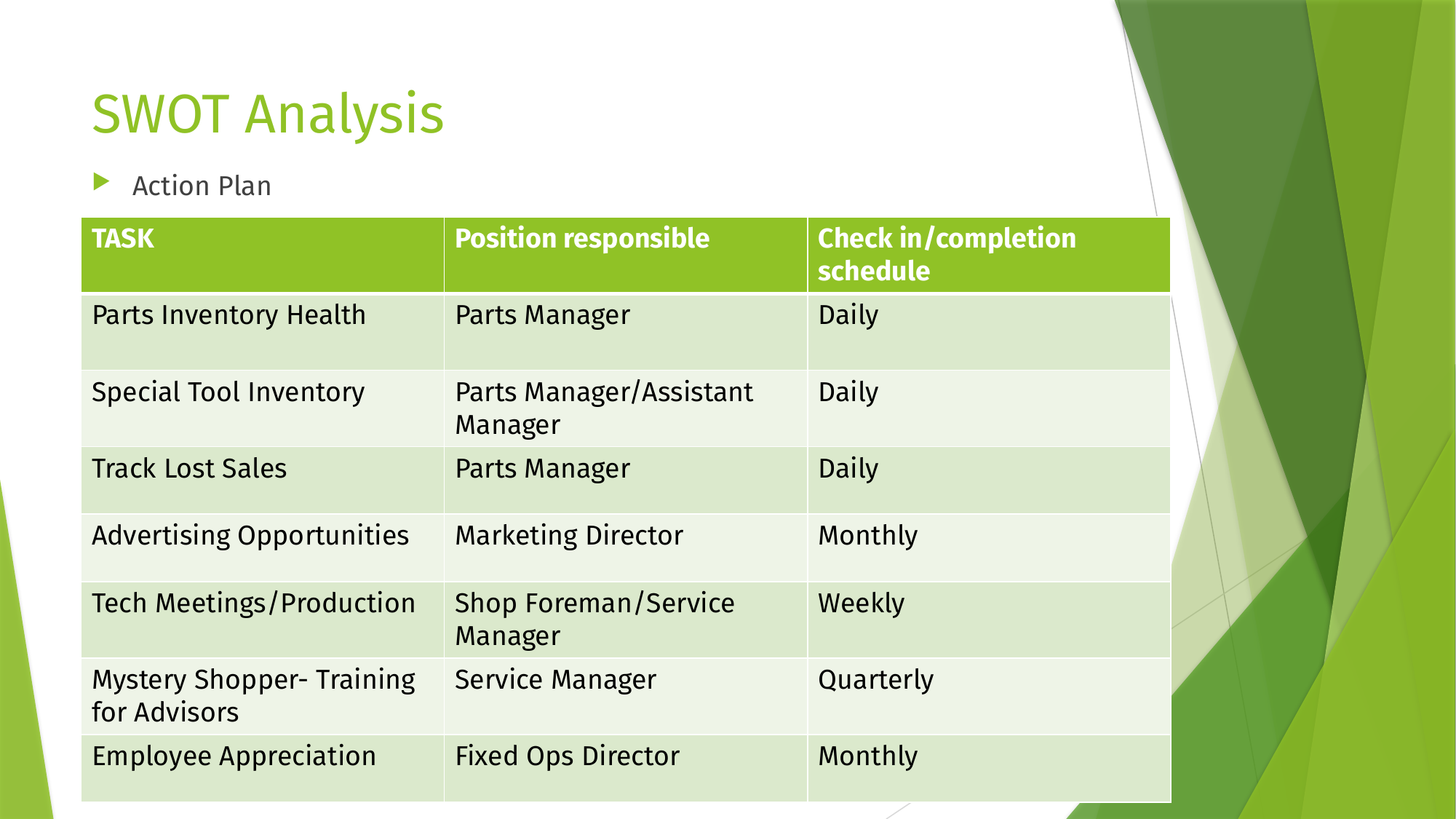

# SWOT Analysis
Action Plan

| TASK | Position responsible | Check in/completion schedule |
| --- | --- | --- |
| Parts Inventory Health | Parts Manager | Daily |
| Special Tool Inventory | Parts Manager/Assistant Manager | Daily |
| Track Lost Sales | Parts Manager | Daily |
| Advertising Opportunities | Marketing Director | Monthly |
| Tech Meetings/Production | Shop Foreman/Service Manager | Weekly |
| Mystery Shopper- Training for Advisors | Service Manager | Quarterly |
| Employee Appreciation | Fixed Ops Director | Monthly |